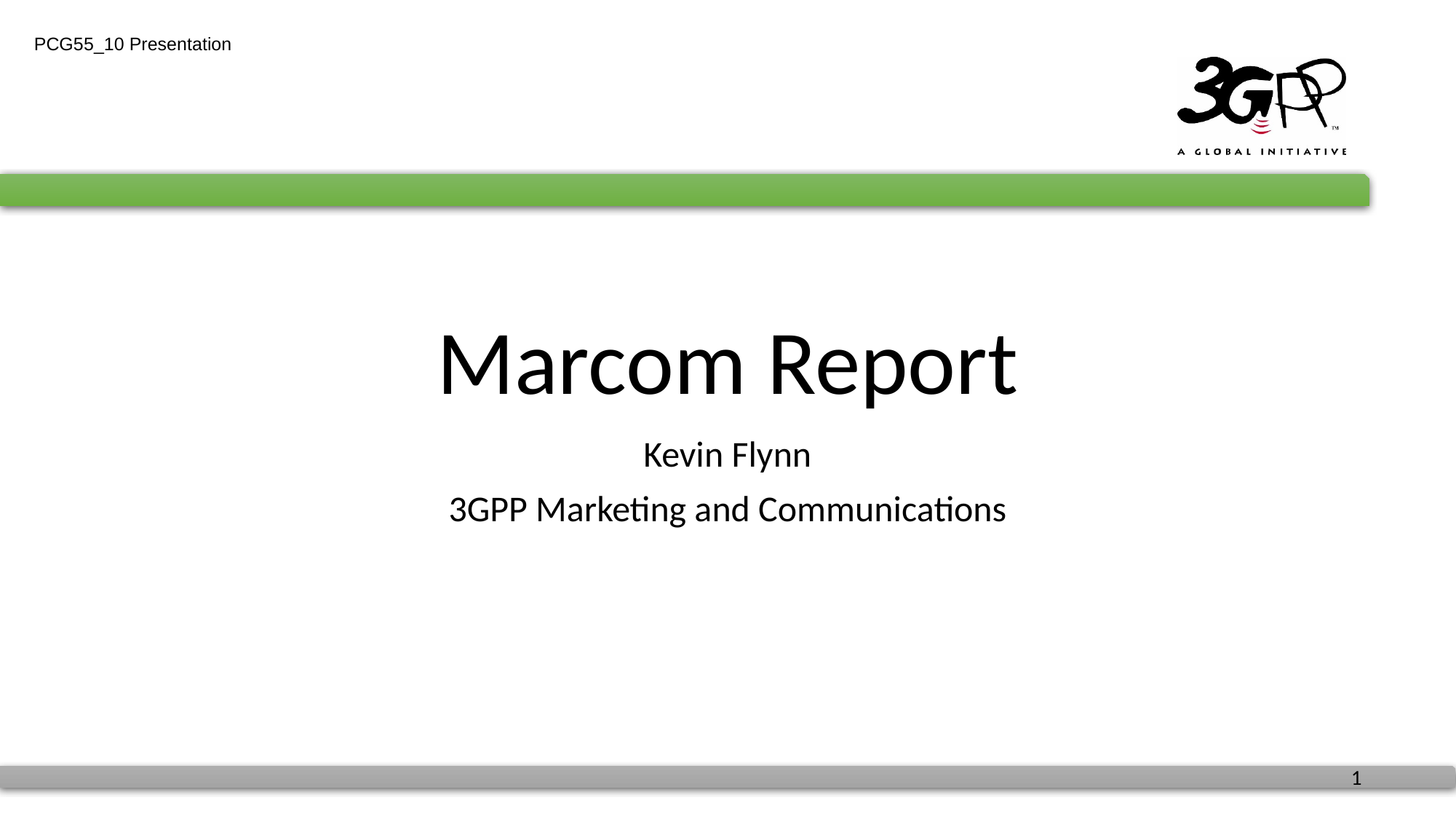

PCG55_10 Presentation
# Marcom Report
Kevin Flynn
3GPP Marketing and Communications